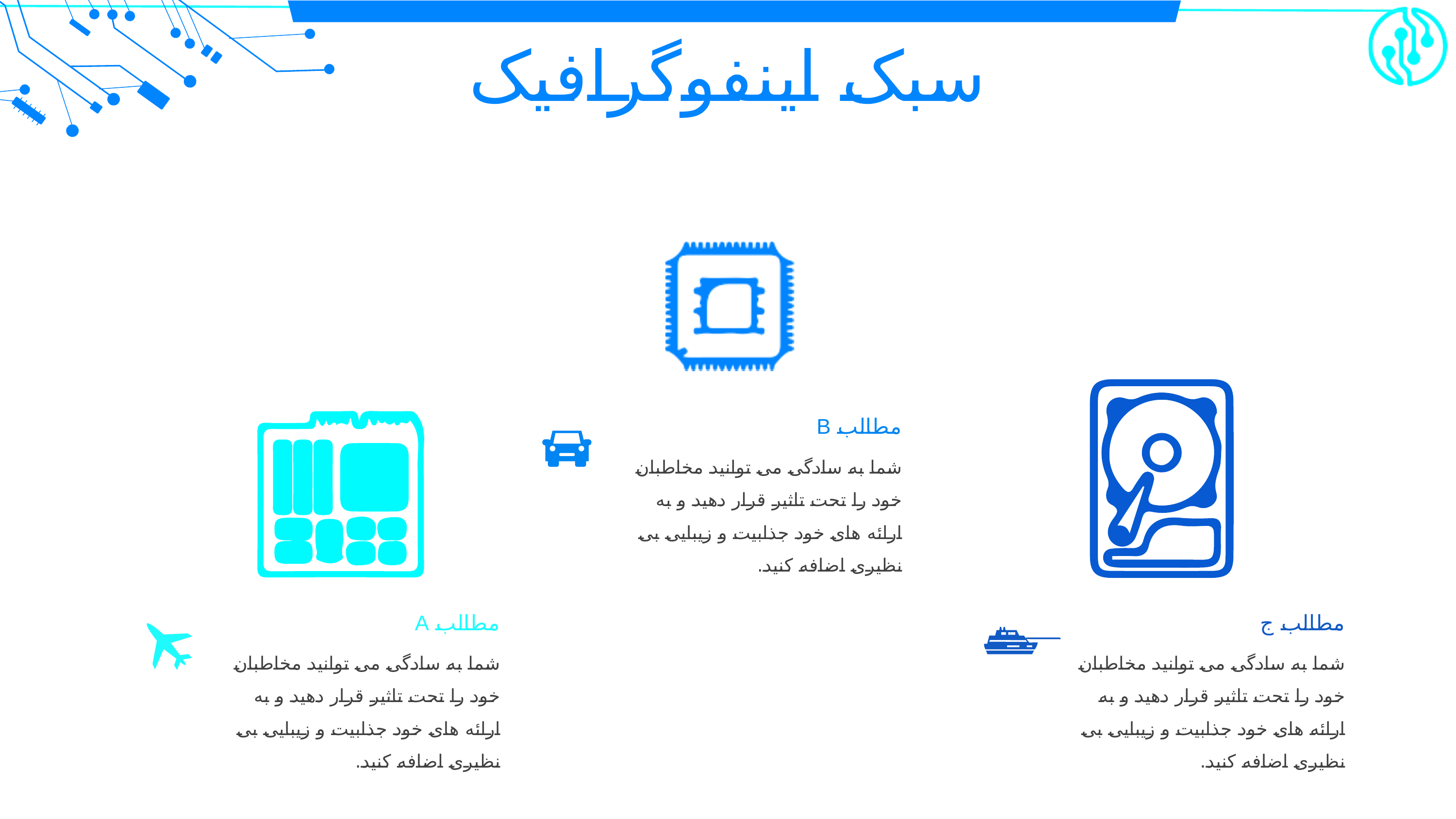

سبک اینفوگرافیک

مطالب B

شما به سادگی می توانید مخاطبان خود را تحت تاثیر قرار دهید و به ارائه های خود جذابیت و زیبایی بی نظیری اضافه کنید.

مطالب A
مطالب ج

شما به سادگی می توانید مخاطبان خود را تحت تاثیر قرار دهید و به ارائه های خود جذابیت و زیبایی بی نظیری اضافه کنید.
شما به سادگی می توانید مخاطبان خود را تحت تاثیر قرار دهید و به ارائه های خود جذابیت و زیبایی بی نظیری اضافه کنید.